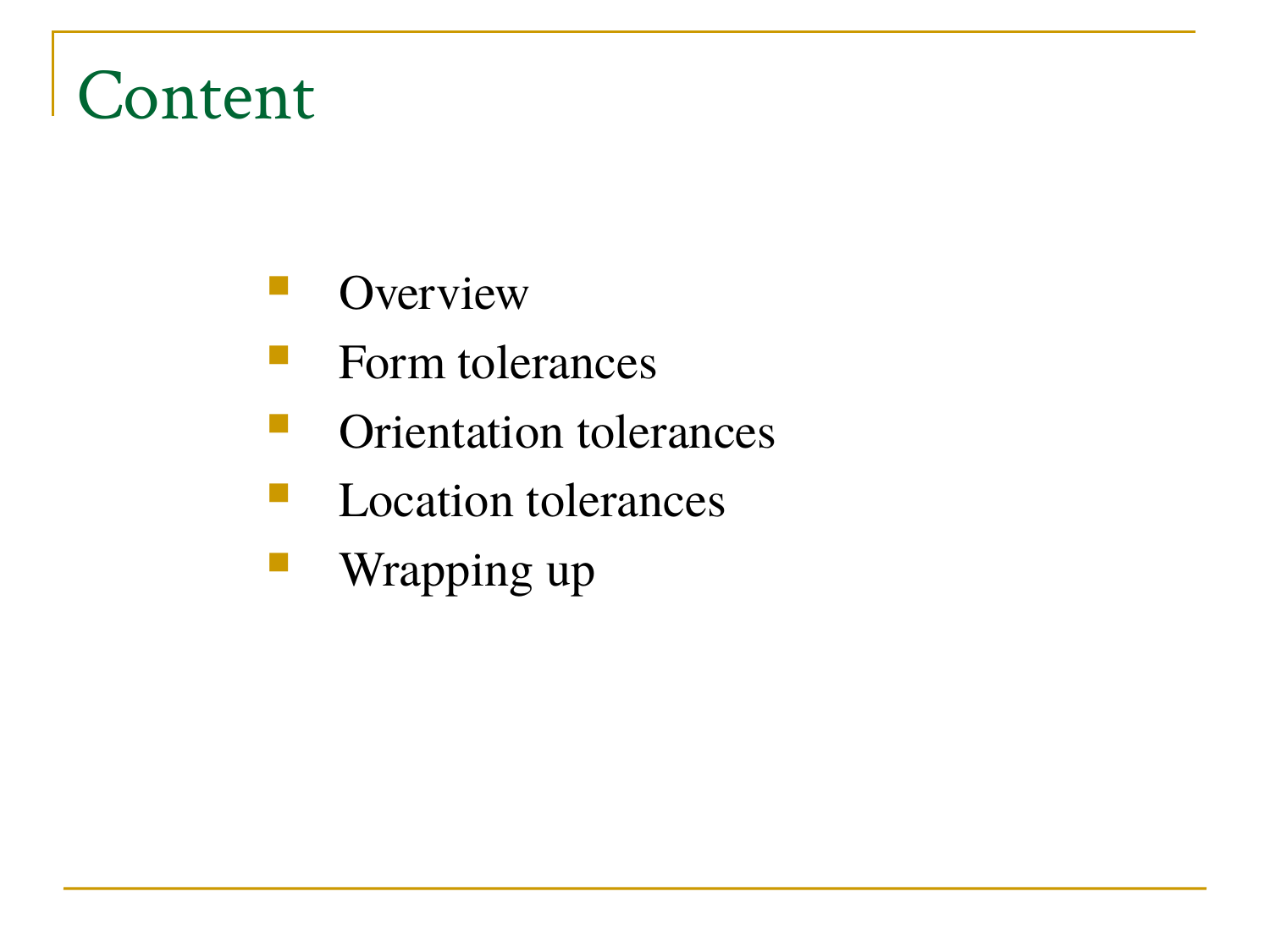

# Content
  Overview
  Form tolerances
  Orientation tolerances
  Location tolerances
  Wrapping up